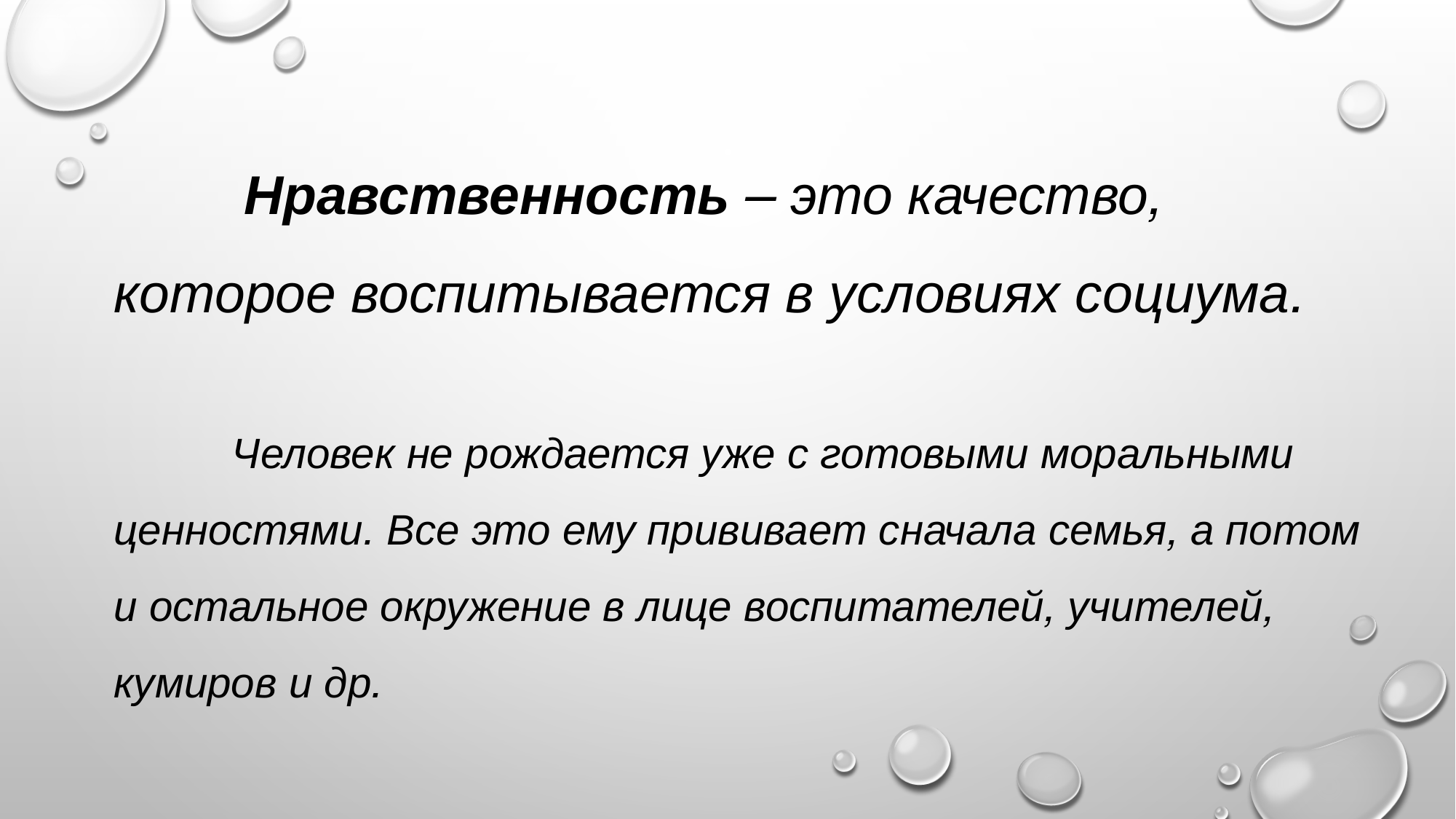

Нравственность – это качество, которое воспитывается в условиях социума.

          Человек не рождается уже с готовыми моральными ценностями. Все это ему прививает сначала семья, а потом и остальное окружение в лице воспитателей, учителей, кумиров и др.